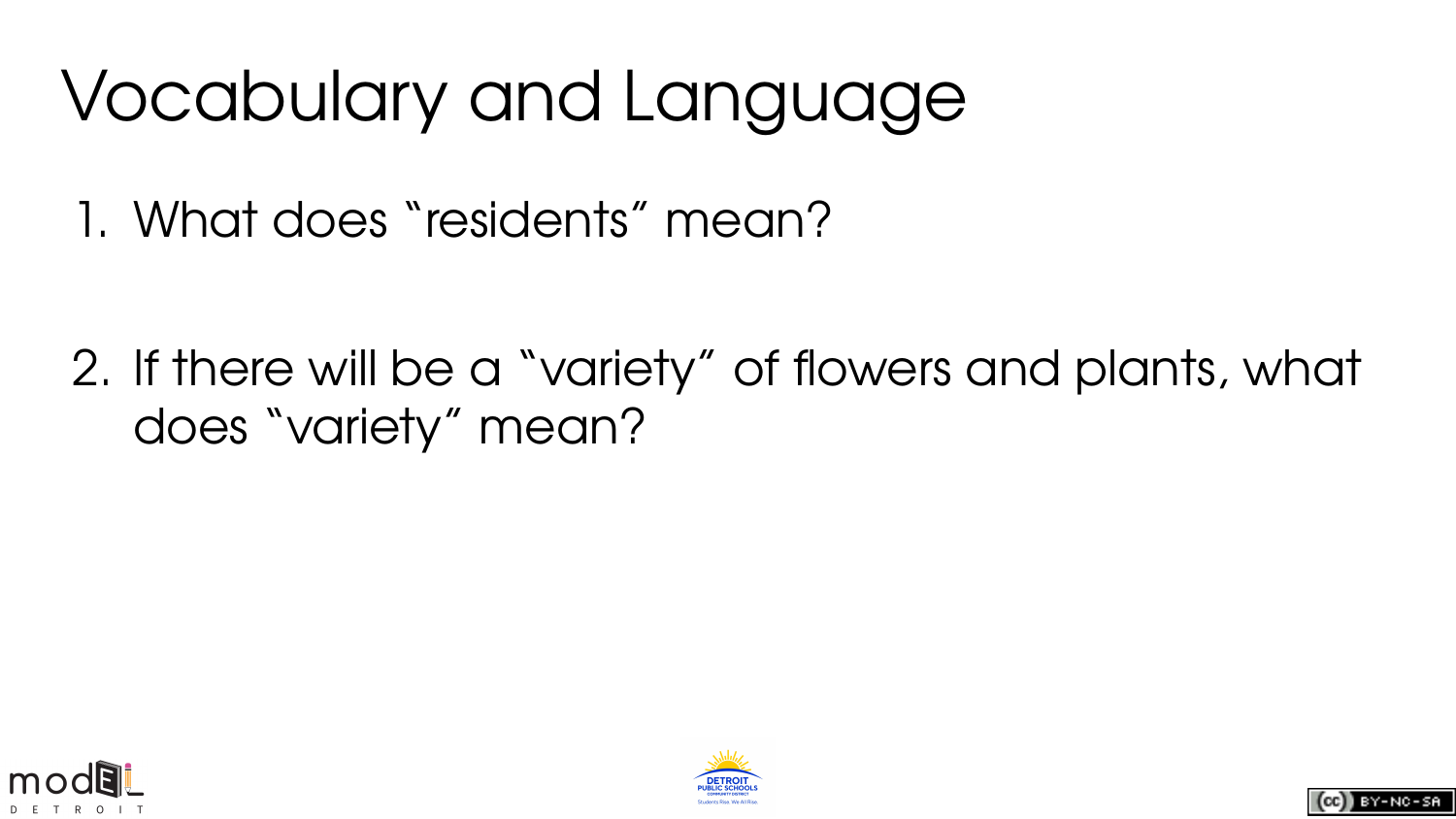

# Vocabulary and Language
What does “residents” mean?

If there will be a “variety” of flowers and plants, what does “variety” mean?